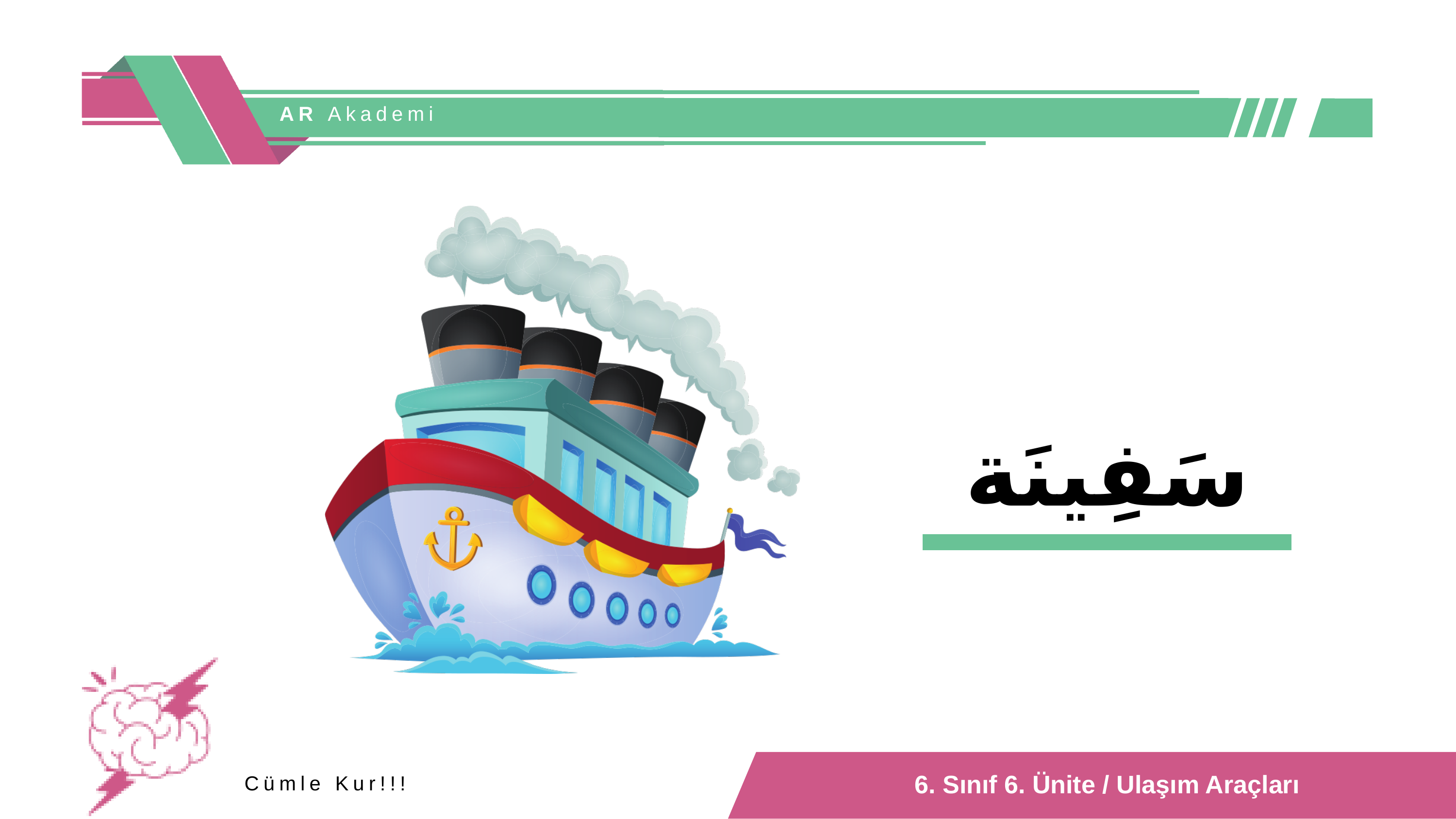

AR Akademi

سَفِينَة

6. Sınıf 6. Ünite / Ulaşım Araçları
Cümle Kur!!!